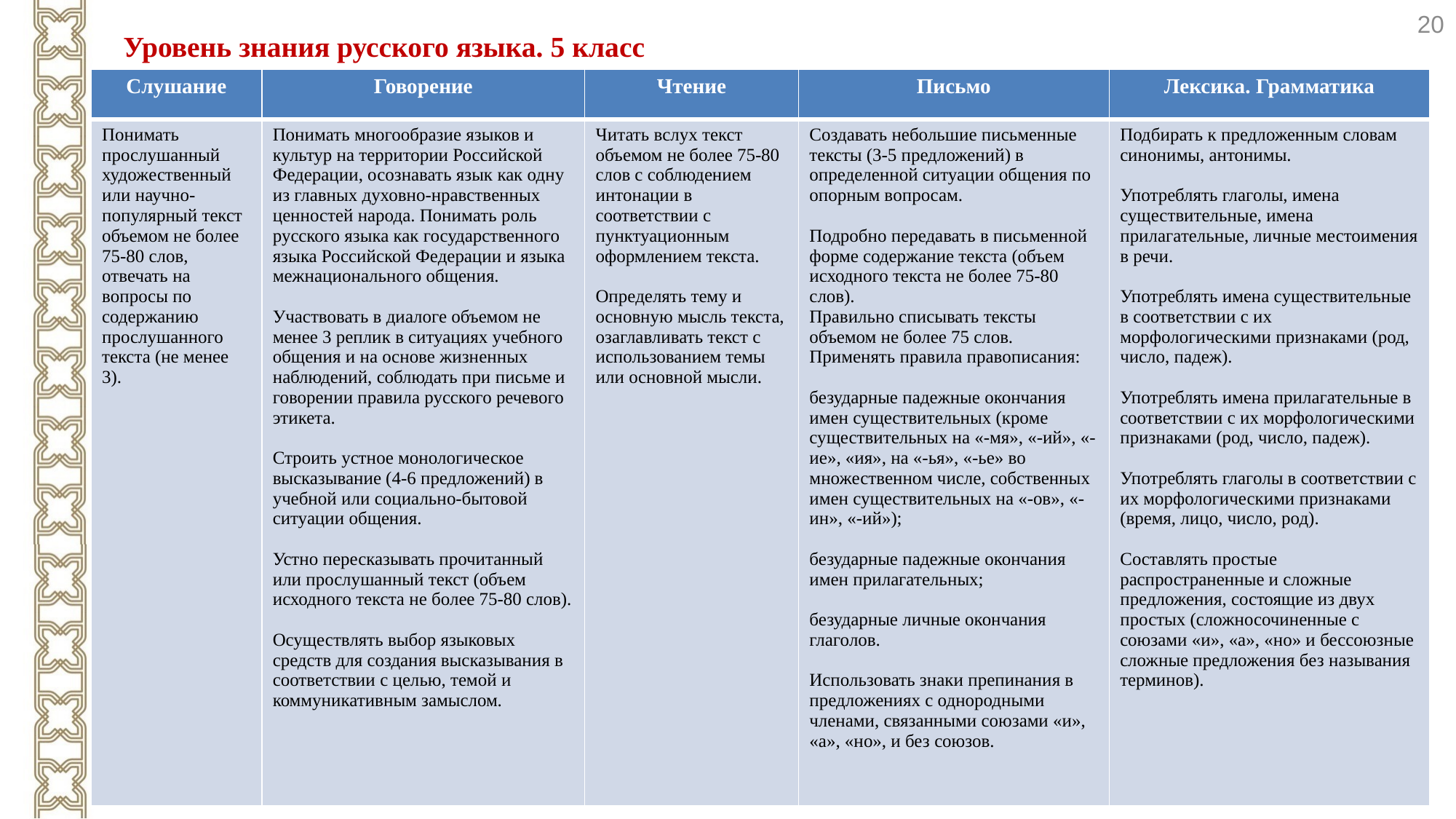

20
Уровень знания русского языка. 5 класс
| Слушание | Говорение | Чтение | Письмо | Лексика. Грамматика |
| --- | --- | --- | --- | --- |
| Понимать прослушанный художественный или научно-популярный текст объемом не более 75-80 слов, отвечать на вопросы по содержанию прослушанного текста (не менее 3). | Понимать многообразие языков и культур на территории Российской Федерации, осознавать язык как одну из главных духовно-нравственных ценностей народа. Понимать роль русского языка как государственного языка Российской Федерации и языка межнационального общения. Участвовать в диалоге объемом не менее 3 реплик в ситуациях учебного общения и на основе жизненных наблюдений, соблюдать при письме и говорении правила русского речевого этикета. Строить устное монологическое высказывание (4-6 предложений) в учебной или социально-бытовой ситуации общения. Устно пересказывать прочитанный или прослушанный текст (объем исходного текста не более 75-80 слов). Осуществлять выбор языковых средств для создания высказывания в соответствии с целью, темой и коммуникативным замыслом. | Читать вслух текст объемом не более 75-80 слов с соблюдением интонации в соответствии с пунктуационным оформлением текста. Определять тему и основную мысль текста, озаглавливать текст с использованием темы или основной мысли. | Создавать небольшие письменные тексты (3-5 предложений) в определенной ситуации общения по опорным вопросам. Подробно передавать в письменной форме содержание текста (объем исходного текста не более 75-80 слов). Правильно списывать тексты объемом не более 75 слов. Применять правила правописания: безударные падежные окончания имен существительных (кроме существительных на «-мя», «-ий», «-ие», «ия», на «-ья», «-ье» во множественном числе, собственных имен существительных на «-ов», «-ин», «-ий»); безударные падежные окончания имен прилагательных; безударные личные окончания глаголов. Использовать знаки препинания в предложениях с однородными членами, связанными союзами «и», «а», «но», и без союзов. | Подбирать к предложенным словам синонимы, антонимы. Употреблять глаголы, имена существительные, имена прилагательные, личные местоимения в речи. Употреблять имена существительные в соответствии с их морфологическими признаками (род, число, падеж). Употреблять имена прилагательные в соответствии с их морфологическими признаками (род, число, падеж). Употреблять глаголы в соответствии с их морфологическими признаками (время, лицо, число, род). Составлять простые распространенные и сложные предложения, состоящие из двух простых (сложносочиненные с союзами «и», «а», «но» и бессоюзные сложные предложения без называния терминов). |